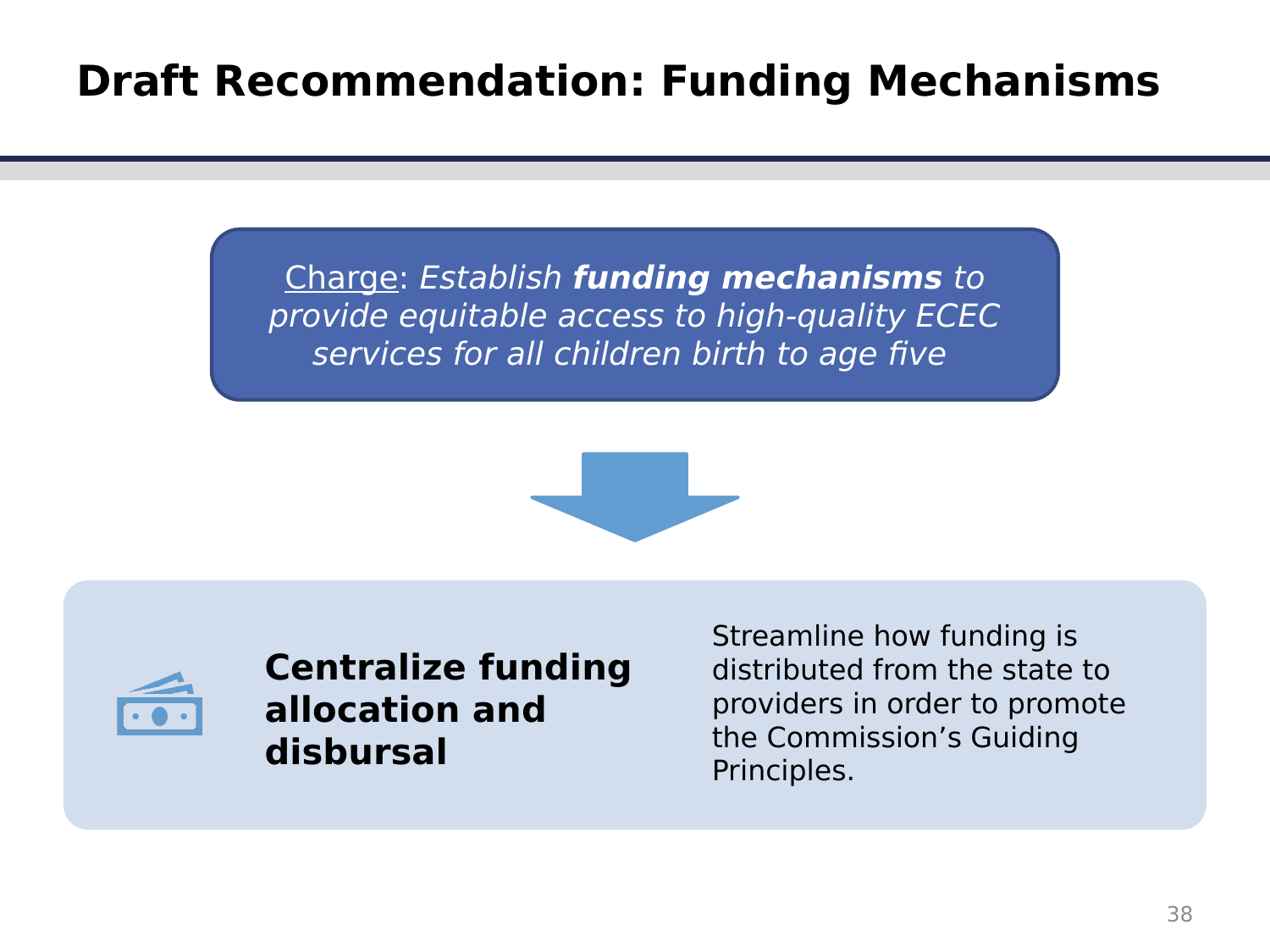

# Draft Recommendation: Funding Mechanisms
Charge: Establish funding mechanisms to provide equitable access to high-quality ECEC services for all children birth to age five

Centralize funding allocation and disbursal
Streamline how funding is distributed from the state to providers in order to promote the Commission’s Guiding Principles.
38